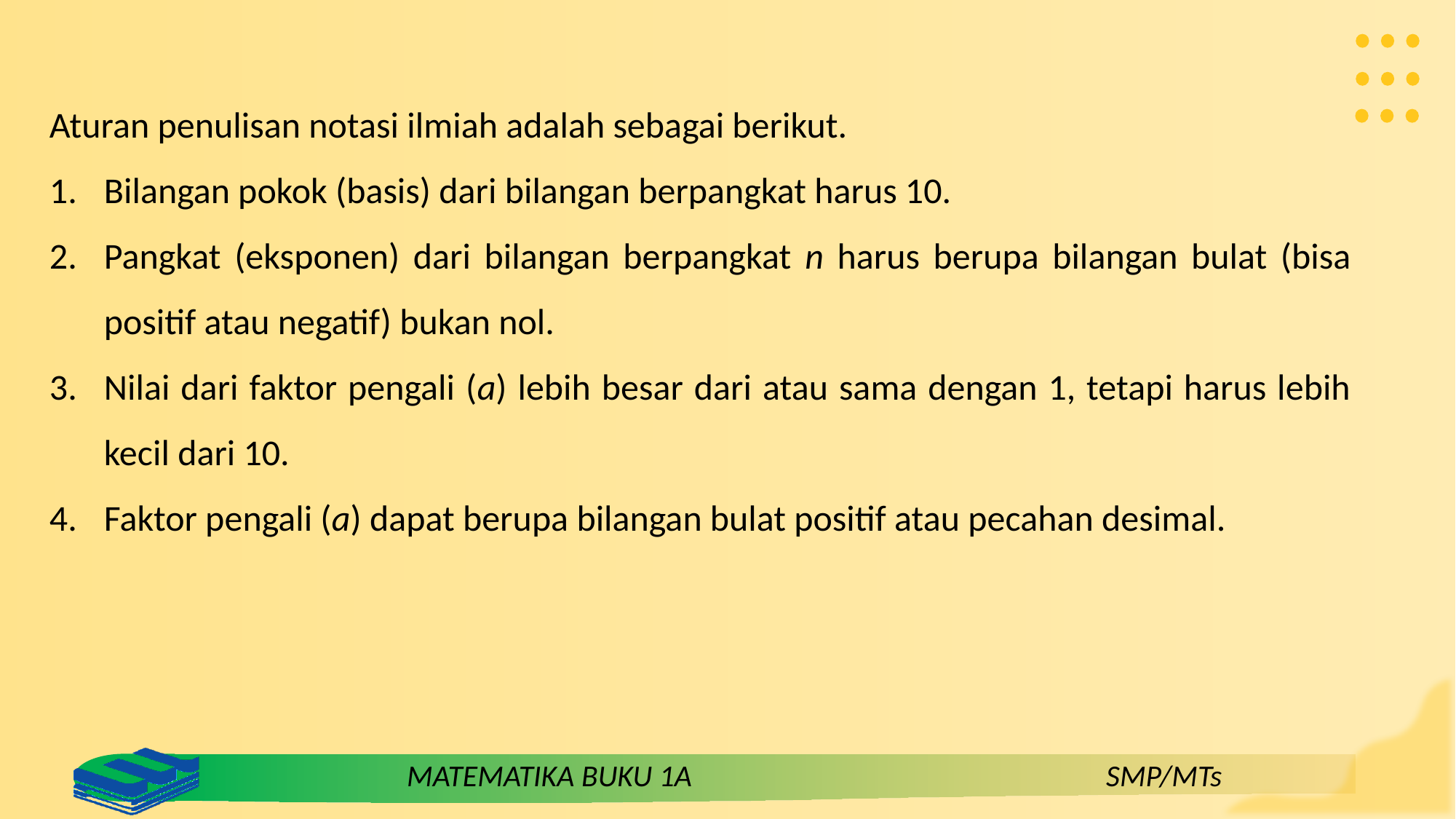

Aturan penulisan notasi ilmiah adalah sebagai berikut.
Bilangan pokok (basis) dari bilangan berpangkat harus 10.
Pangkat (eksponen) dari bilangan berpangkat n harus berupa bilangan bulat (bisa positif atau negatif) bukan nol.
Nilai dari faktor pengali (a) lebih besar dari atau sama dengan 1, tetapi harus lebih kecil dari 10.
Faktor pengali (a) dapat berupa bilangan bulat positif atau pecahan desimal.